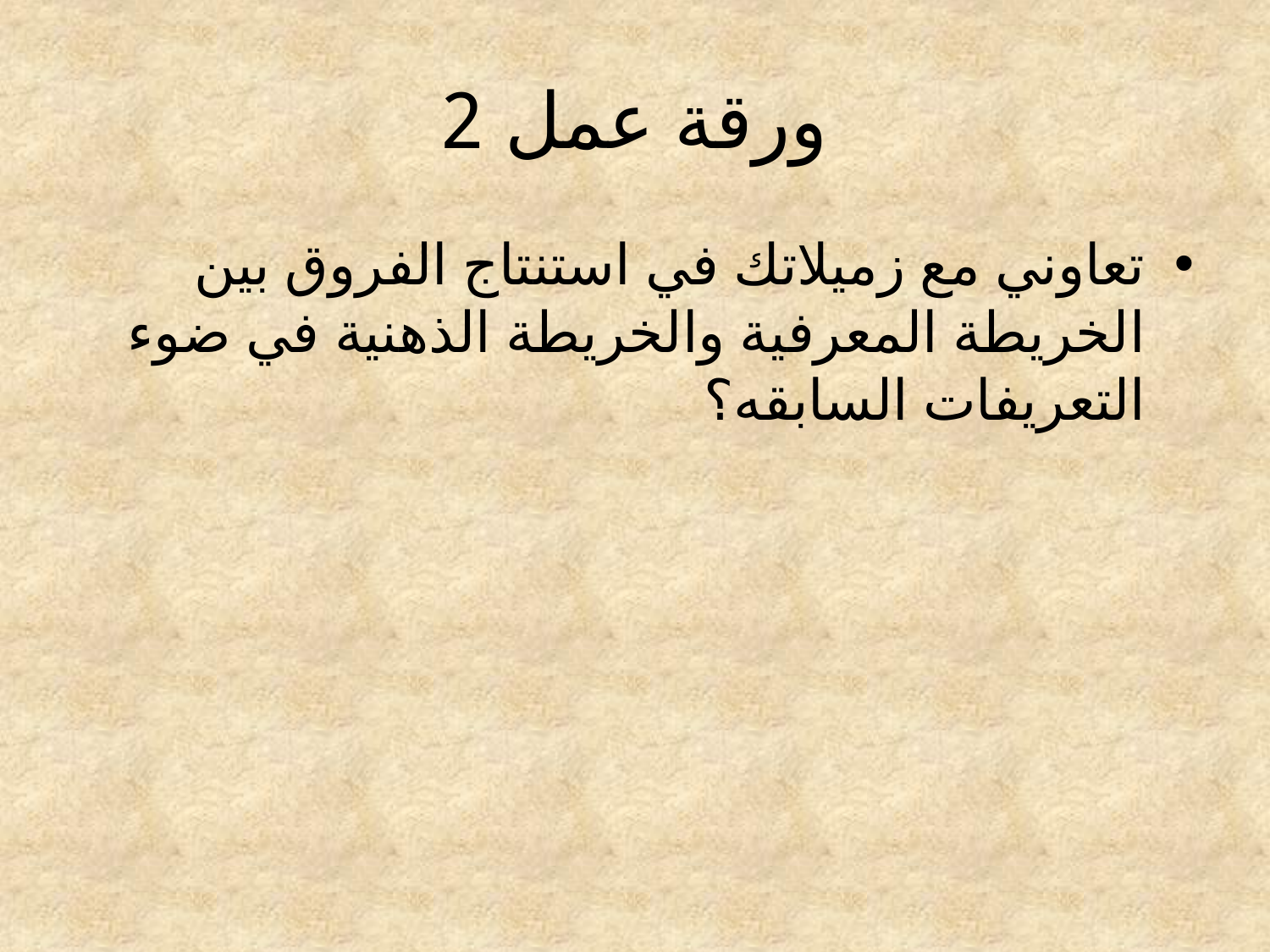

# ورقة عمل 2
تعاوني مع زميلاتك في استنتاج الفروق بين الخريطة المعرفية والخريطة الذهنية في ضوء التعريفات السابقه؟